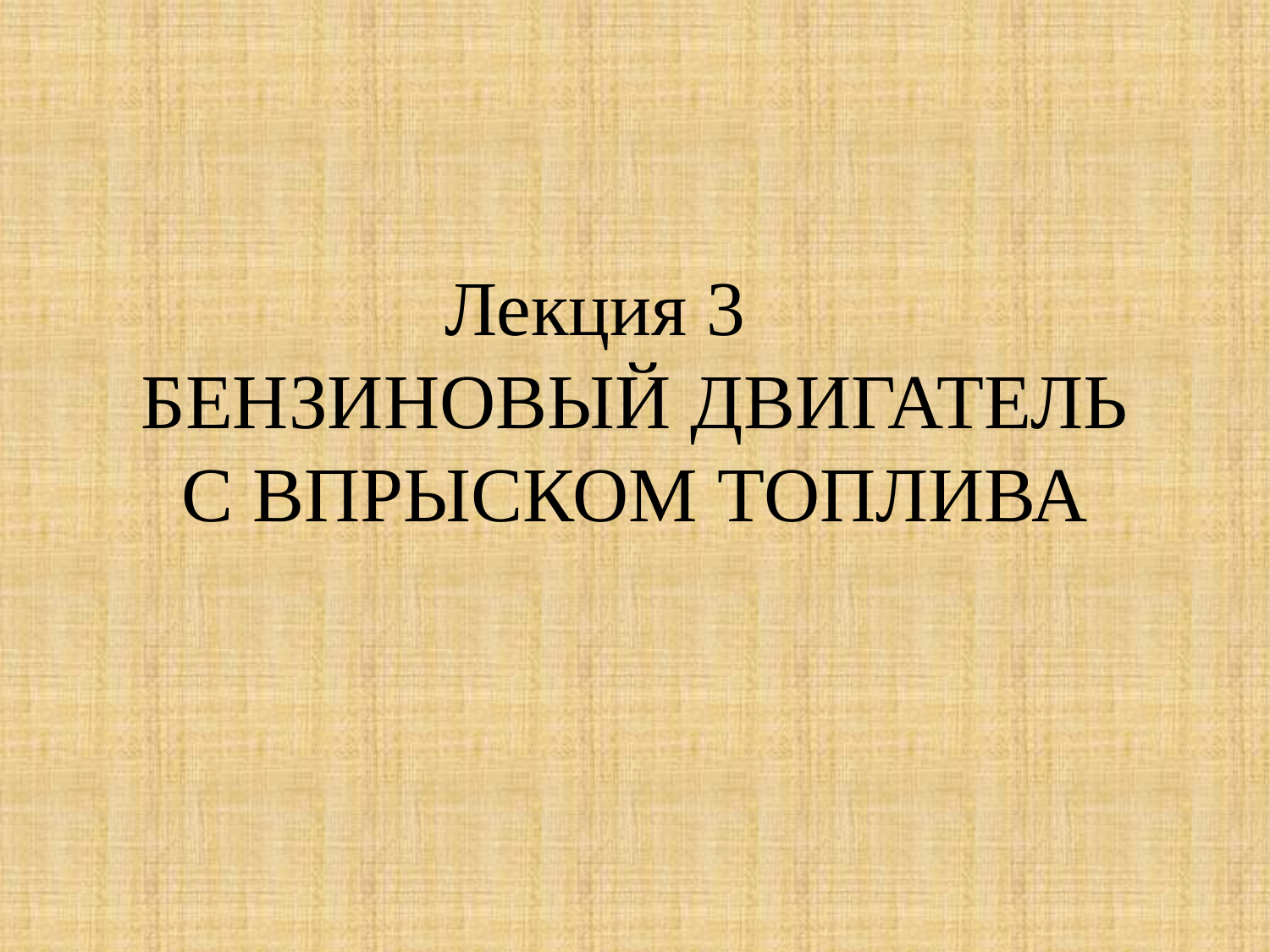

# Лекция 3 БЕНЗИНОВЫЙ ДВИГАТЕЛЬ С ВПРЫСКОМ ТОПЛИВА